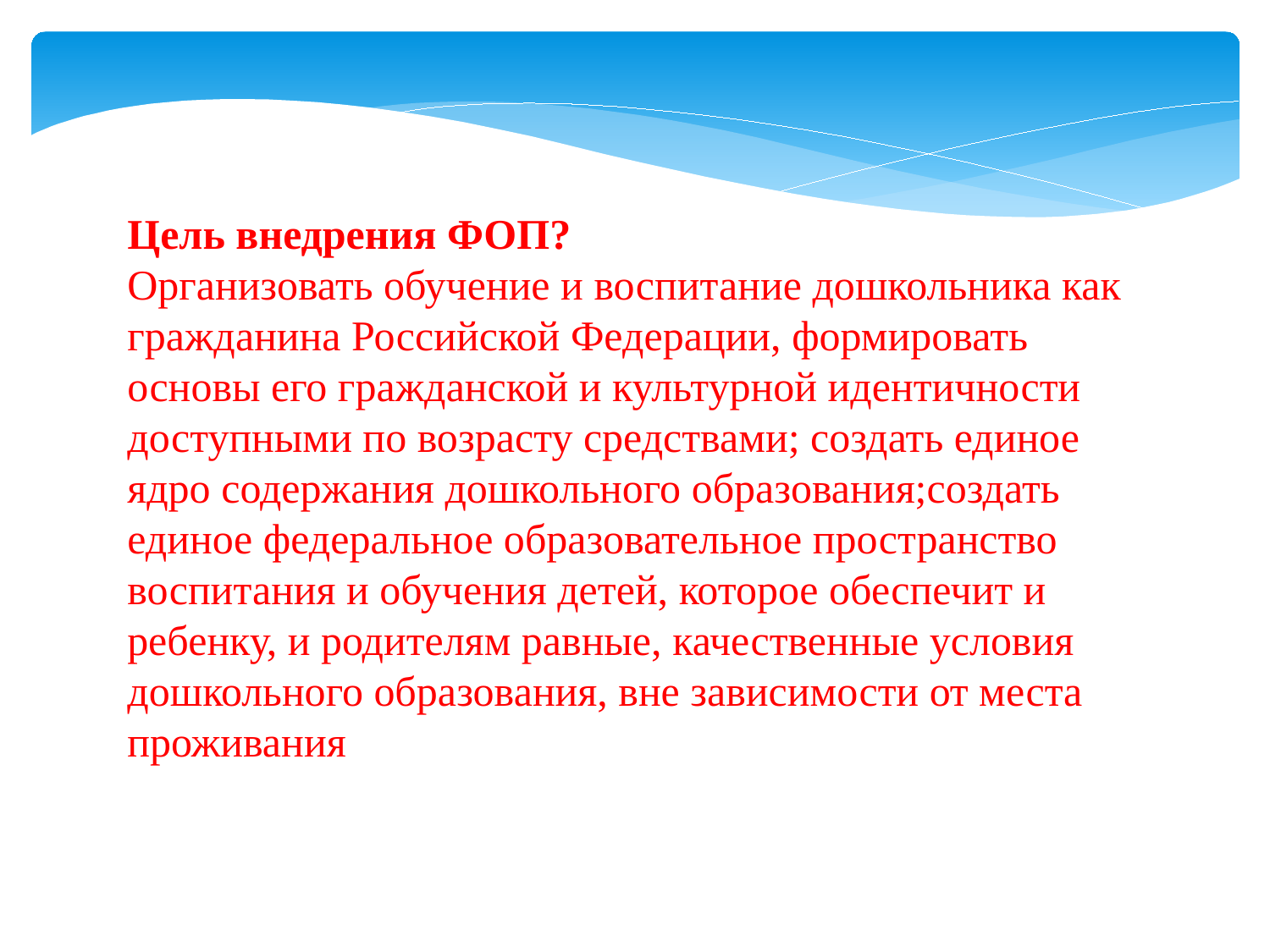

Цель внедрения ФОП?
Организовать обучение и воспитание дошкольника как гражданина Российской Федерации, формировать основы его гражданской и культурной идентичности доступными по возрасту средствами; создать единое ядро содержания дошкольного образования;создать единое федеральное образовательное пространство воспитания и обучения детей, которое обеспечит и ребенку, и родителям равные, качественные условия дошкольного образования, вне зависимости от места проживания